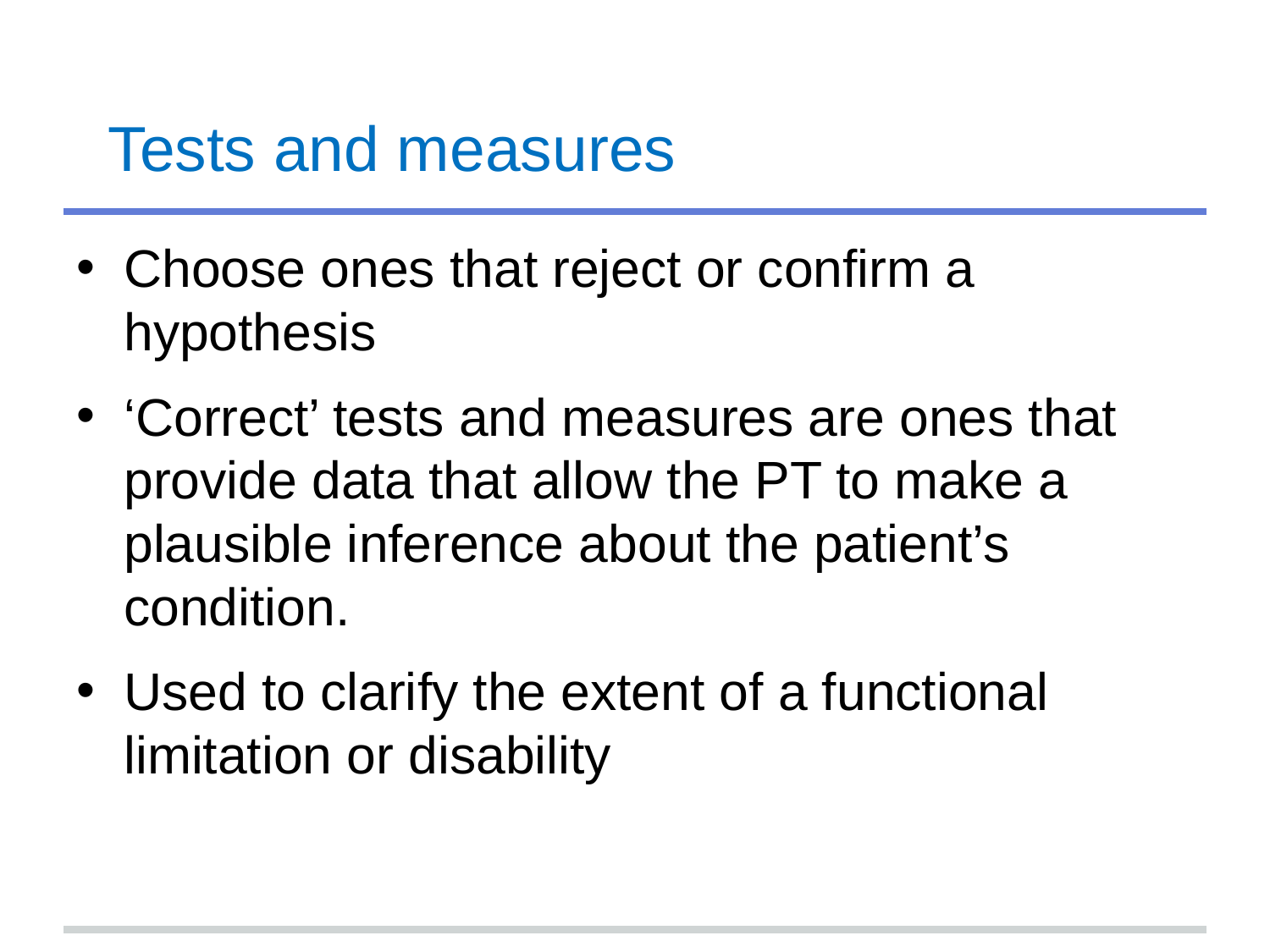

# Tests and measures
Choose ones that reject or confirm a hypothesis
‘Correct’ tests and measures are ones that provide data that allow the PT to make a plausible inference about the patient’s condition.
Used to clarify the extent of a functional limitation or disability